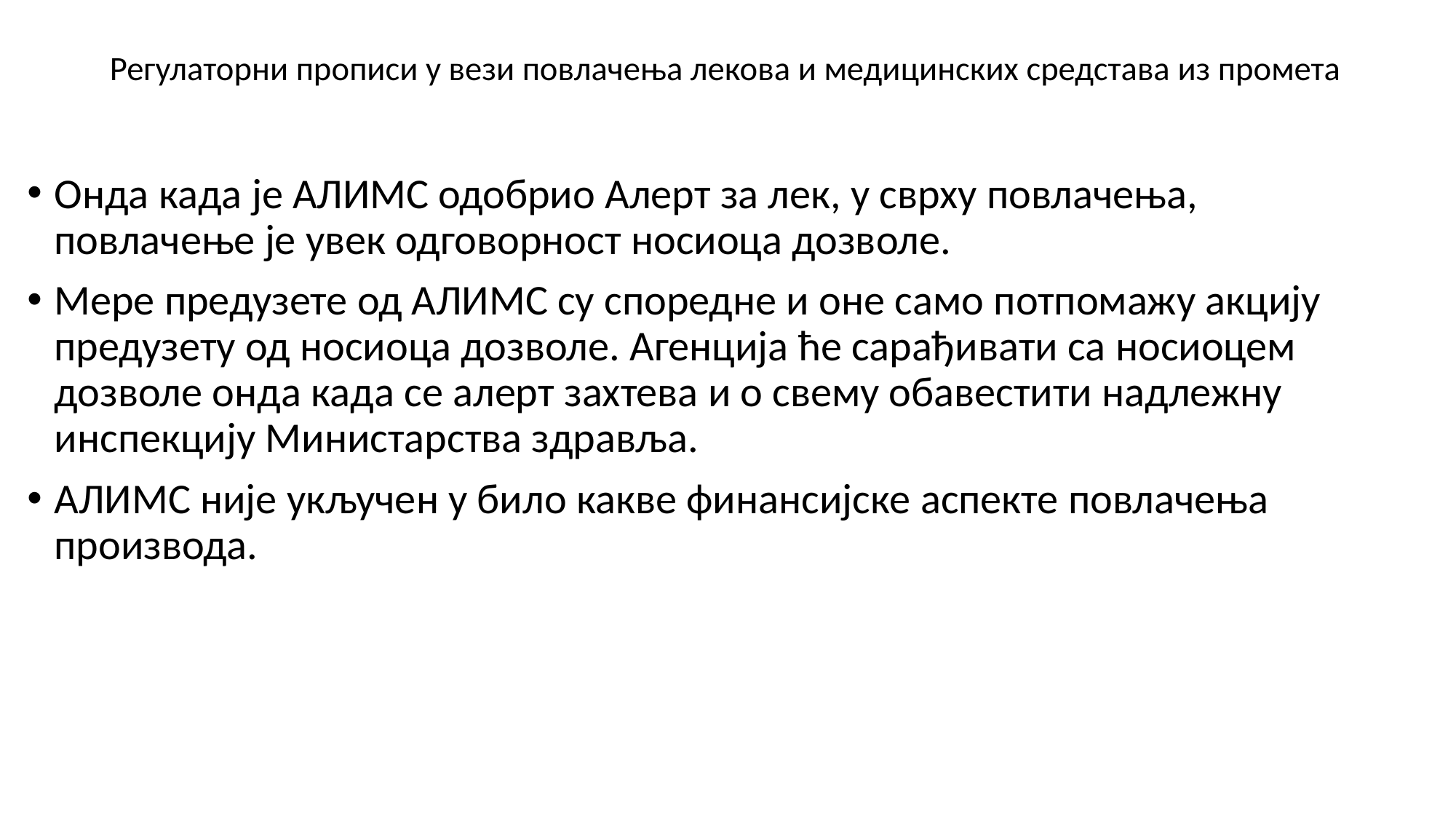

# Регулаторни прописи у вези повлачења лекова и медицинских средстава из промета
Онда када је АЛИМС одобрио Алерт за лек, у сврху повлачења, повлачење је увек одговорност носиоца дозволе.
Мере предузете од АЛИМС су споредне и оне само потпомажу акцију предузету од носиоца дозволе. Агенција ће сарађивати са носиоцем дозволе онда када се алерт захтева и о свему обавестити надлежну инспекцију Министарства здравља.
АЛИМС није укључен у било какве финансијске аспекте повлачења производа.